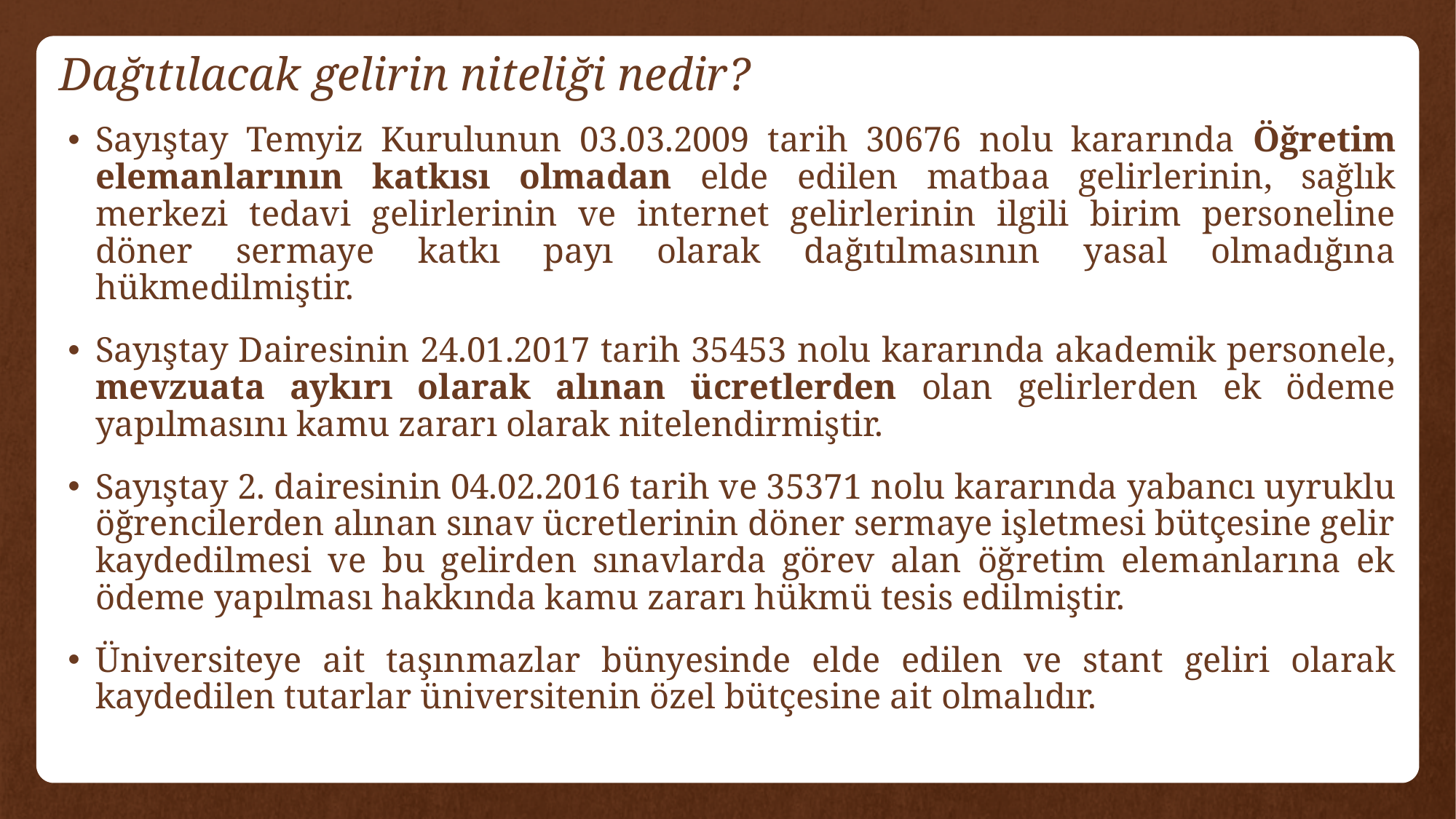

# Dağıtılacak gelirin niteliği nedir?
Sayıştay Temyiz Kurulunun 03.03.2009 tarih 30676 nolu kararında Öğretim elemanlarının katkısı olmadan elde edilen matbaa gelirlerinin, sağlık merkezi tedavi gelirlerinin ve internet gelirlerinin ilgili birim personeline döner sermaye katkı payı olarak dağıtılmasının yasal olmadığına hükmedilmiştir.
Sayıştay Dairesinin 24.01.2017 tarih 35453 nolu kararında akademik personele, mevzuata aykırı olarak alınan ücretlerden olan gelirlerden ek ödeme yapılmasını kamu zararı olarak nitelendirmiştir.
Sayıştay 2. dairesinin 04.02.2016 tarih ve 35371 nolu kararında yabancı uyruklu öğrencilerden alınan sınav ücretlerinin döner sermaye işletmesi bütçesine gelir kaydedilmesi ve bu gelirden sınavlarda görev alan öğretim elemanlarına ek ödeme yapılması hakkında kamu zararı hükmü tesis edilmiştir.
Üniversiteye ait taşınmazlar bünyesinde elde edilen ve stant geliri olarak kaydedilen tutarlar üniversitenin özel bütçesine ait olmalıdır.